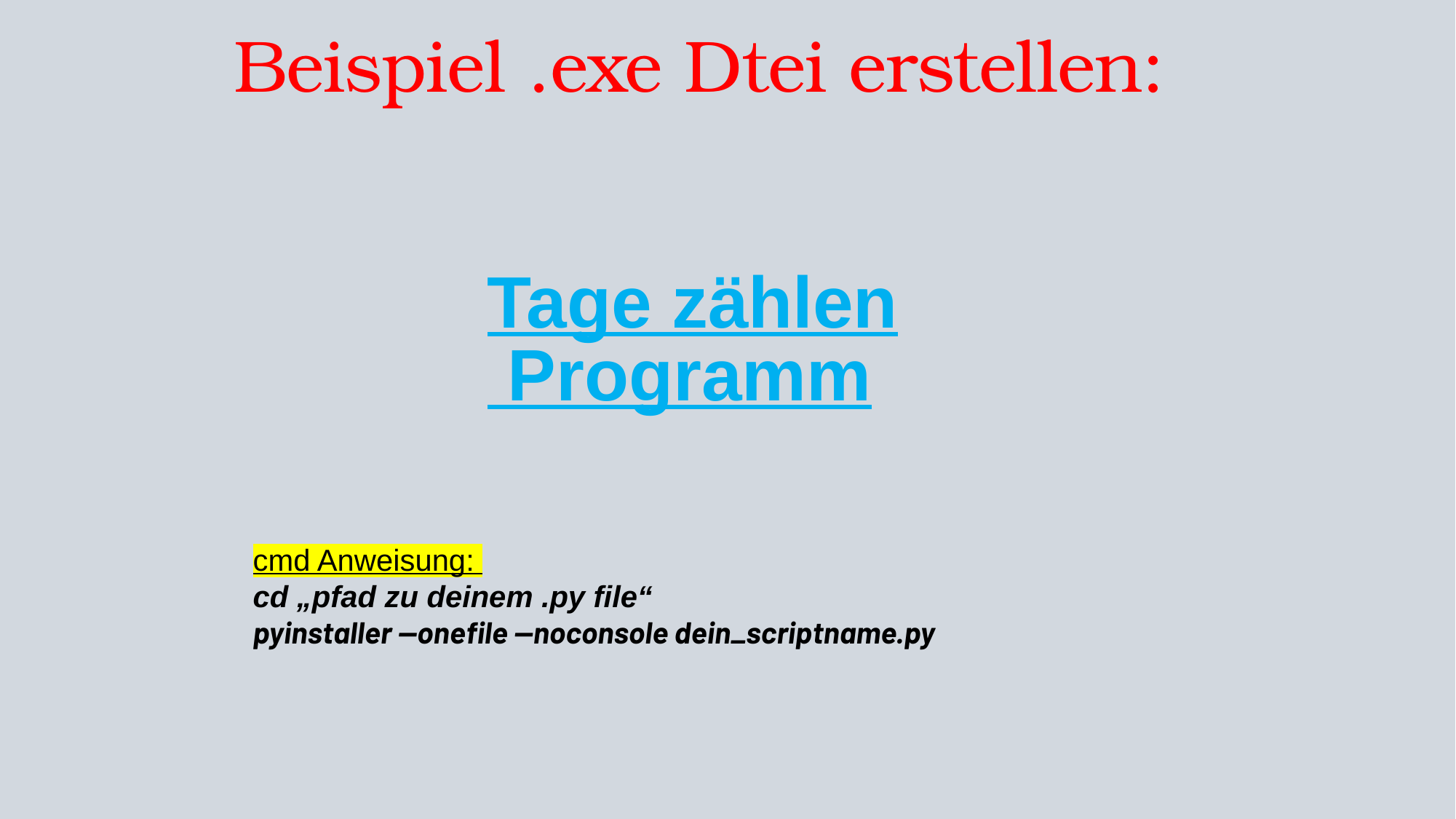

Beispiel .exe Dtei erstellen:
Tage zählen Programm
cmd Anweisung:
cd „pfad zu deinem .py file“
pyinstaller --onefile --noconsole dein_scriptname.py